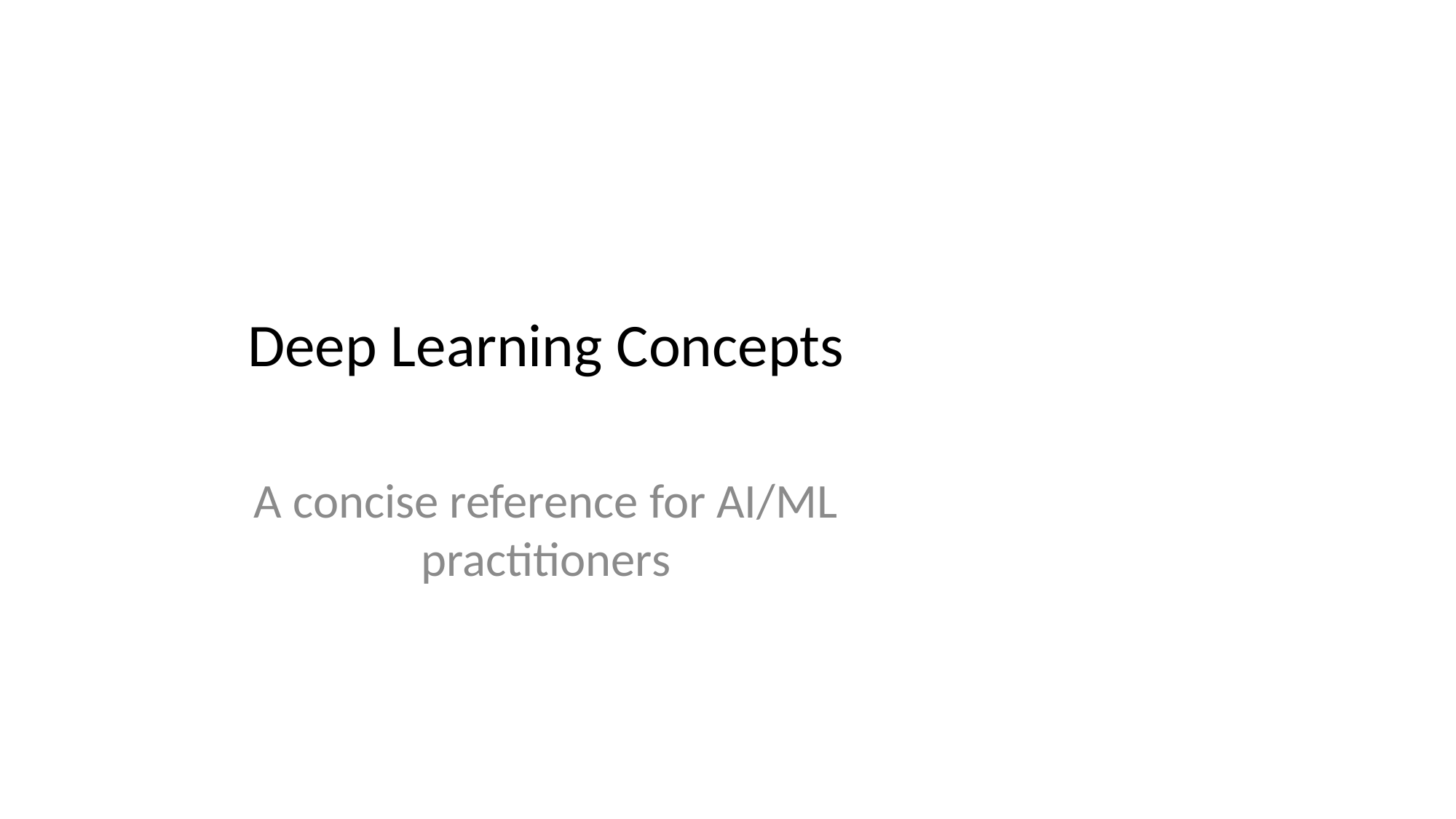

# Deep Learning Concepts
A concise reference for AI/ML practitioners